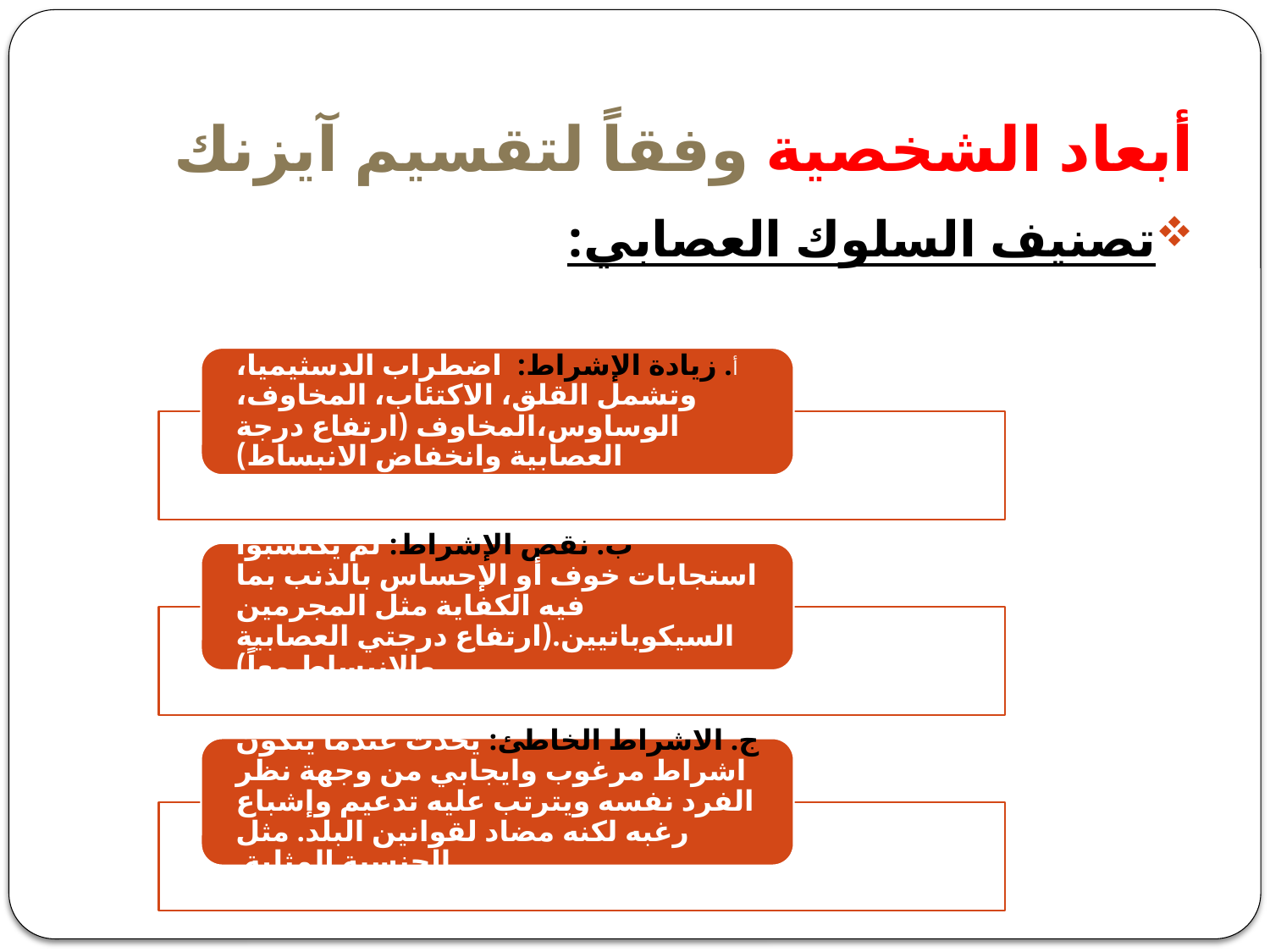

# أبعاد الشخصية وفقاً لتقسيم آيزنك
تصنيف السلوك العصابي:

أ. زيادة الإشراط:  اضطراب الدسثيميا، وتشمل القلق، الاكتئاب، المخاوف، الوساوس،المخاوف (ارتفاع درجة العصابية وانخفاض الانبساط)
ب. نقص الإشراط: لم يكتسبوا استجابات خوف أو الإحساس بالذنب بما فيه الكفاية مثل المجرمين السيكوباتيين.(ارتفاع درجتي العصابية والانبساط معاً)
ج. الاشراط الخاطئ: يحدث عندما يتكون اشراط مرغوب وايجابي من وجهة نظر الفرد نفسه ويترتب عليه تدعيم وإشباع رغبه لكنه مضاد لقوانين البلد. مثل الجنسية المثلية.